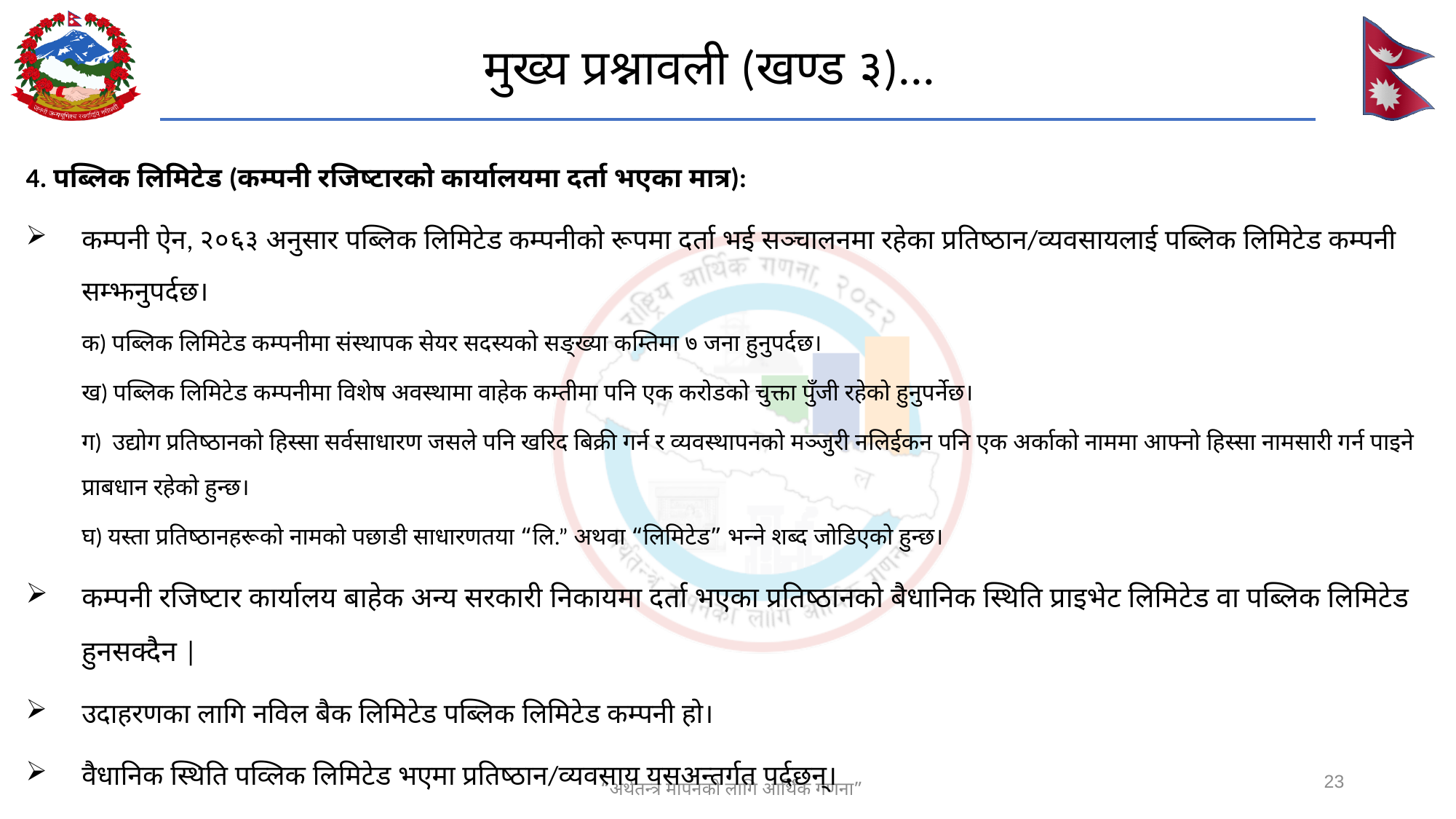

# मुख्य प्रश्नावली (खण्ड ३)...
4. पब्लिक लिमिटेड (कम्पनी रजिष्टारको कार्यालयमा दर्ता भएका मात्र):
कम्पनी ऐन, २०६३ अनुसार पब्लिक लिमिटेड कम्पनीको रूपमा दर्ता भई सञ्चालनमा रहेका प्रतिष्ठान/व्यवसायलाई पब्लिक लिमिटेड कम्पनी सम्झनुपर्दछ।
क) पब्लिक लिमिटेड कम्पनीमा संस्थापक सेयर सदस्यको सङ्ख्या कम्तिमा ७ जना हुनुपर्दछ।
ख) पब्लिक लिमिटेड कम्पनीमा विशेष अवस्थामा वाहेक कम्तीमा पनि एक करोडको चुक्ता पुँजी रहेको हुनुपर्नेछ।
ग)  उद्योग प्रतिष्ठानको हिस्सा सर्वसाधारण जसले पनि खरिद बिक्री गर्न र व्यवस्थापनको मञ्जुरी नलिईकन पनि एक अर्काको नाममा आफ्नो हिस्सा नामसारी गर्न पाइने प्राबधान रहेको हुन्छ।
घ) यस्ता प्रतिष्ठानहरूको नामको पछाडी साधारणतया “लि.” अथवा “लिमिटेड” भन्ने शब्द जोडिएको हुन्छ।
कम्पनी रजिष्टार कार्यालय बाहेक अन्य सरकारी निकायमा दर्ता भएका प्रतिष्ठानको बैधानिक स्थिति प्राइभेट लिमिटेड वा पब्लिक लिमिटेड हुनसक्दैन |
उदाहरणका लागि नविल बैक लिमिटेड पब्लिक लिमिटेड कम्पनी हो।
वैधानिक स्थिति पव्लिक लिमिटेड भएमा प्रतिष्ठान/व्यवसाय यसअन्तर्गत पर्दछन्।

23
“अर्थतन्त्र मापनको लागि आर्थिक गणना”